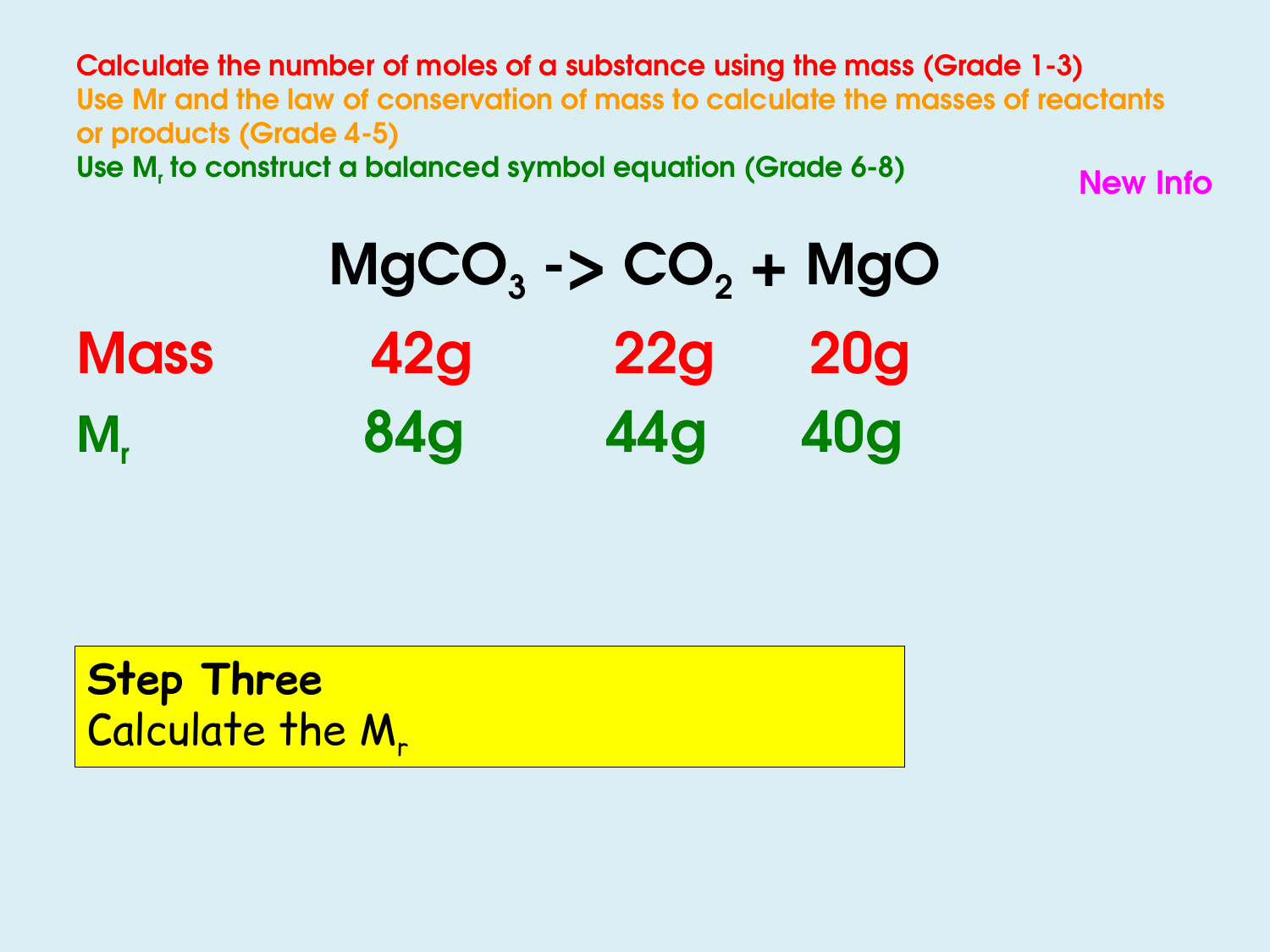

# Calculate the number of moles of a substance using the mass (Grade 1-3) Use Mr and the law of conservation of mass to calculate the masses of reactants or products (Grade 4-5) Use Mr to construct a balanced symbol equation (Grade 6-8)
New Info
MgCO3 -> CO2 + MgO
Mass          42g         22g      20g
Mr                 84g         44g      40g
Step Three
Calculate the Mr